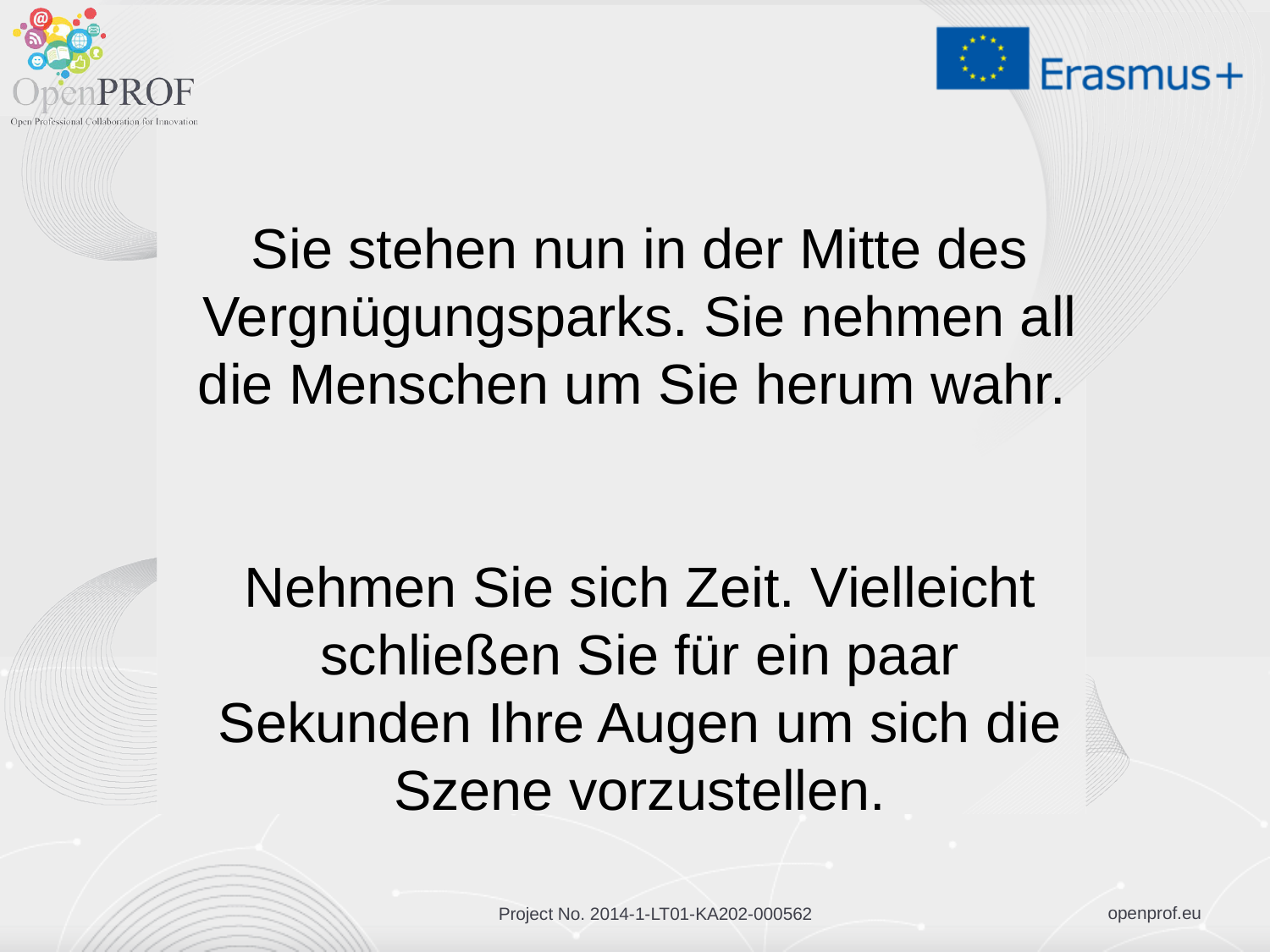

Sie stehen nun in der Mitte des Vergnügungsparks. Sie nehmen all die Menschen um Sie herum wahr.

Nehmen Sie sich Zeit. Vielleicht schließen Sie für ein paar Sekunden Ihre Augen um sich die Szene vorzustellen.